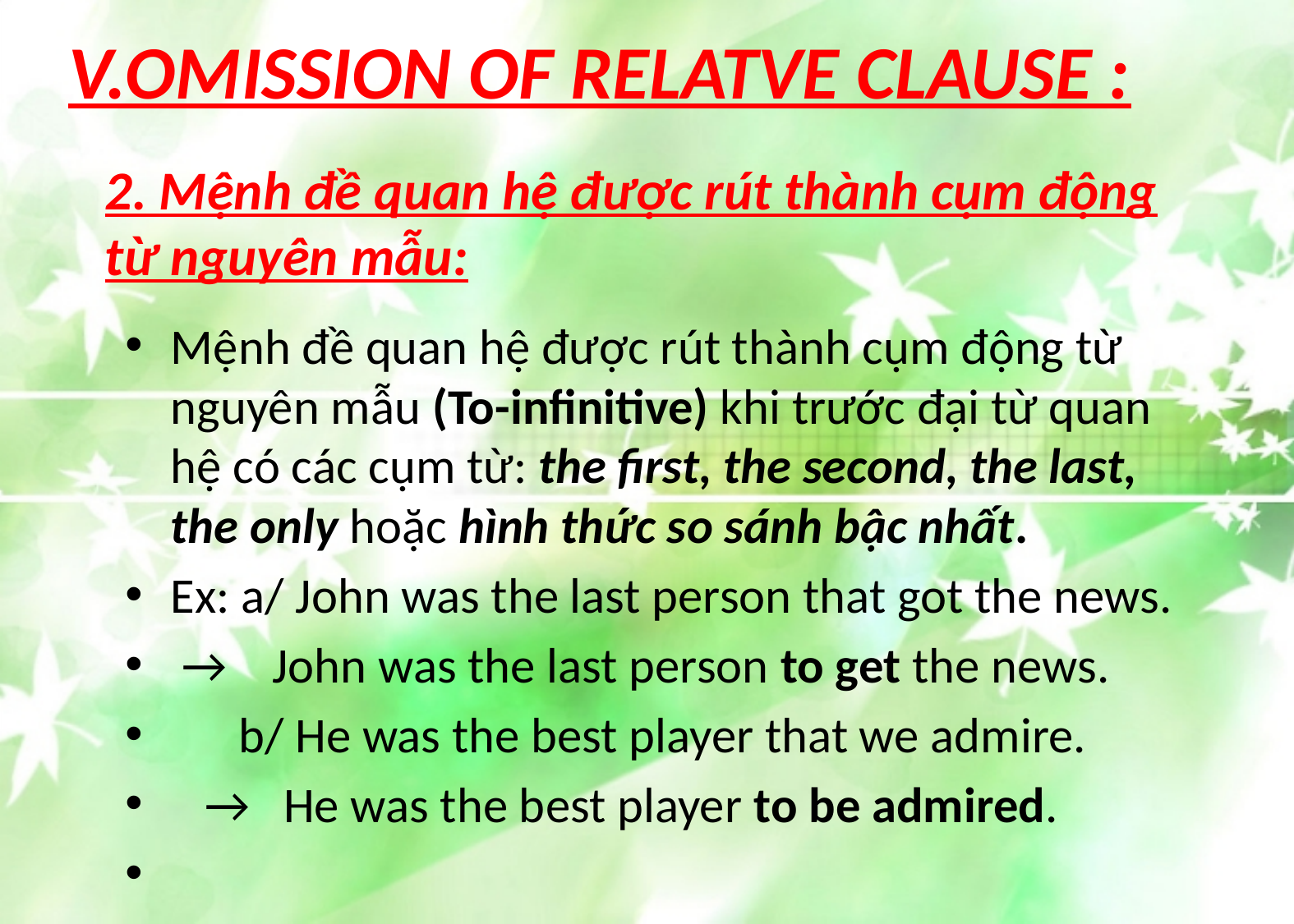

V.OMISSION OF RELATVE CLAUSE :
# 2. Mệnh đề quan hệ được rút thành cụm động từ nguyên mẫu:
Mệnh đề quan hệ được rút thành cụm động từ nguyên mẫu (To-infinitive) khi trước đại từ quan hệ có các cụm từ: the first, the second, the last, the only hoặc hình thức so sánh bậc nhất.
Ex: a/ John was the last person that got the news.
 →    John was the last person to get the news.
      b/ He was the best player that we admire.
   →   He was the best player to be admired.